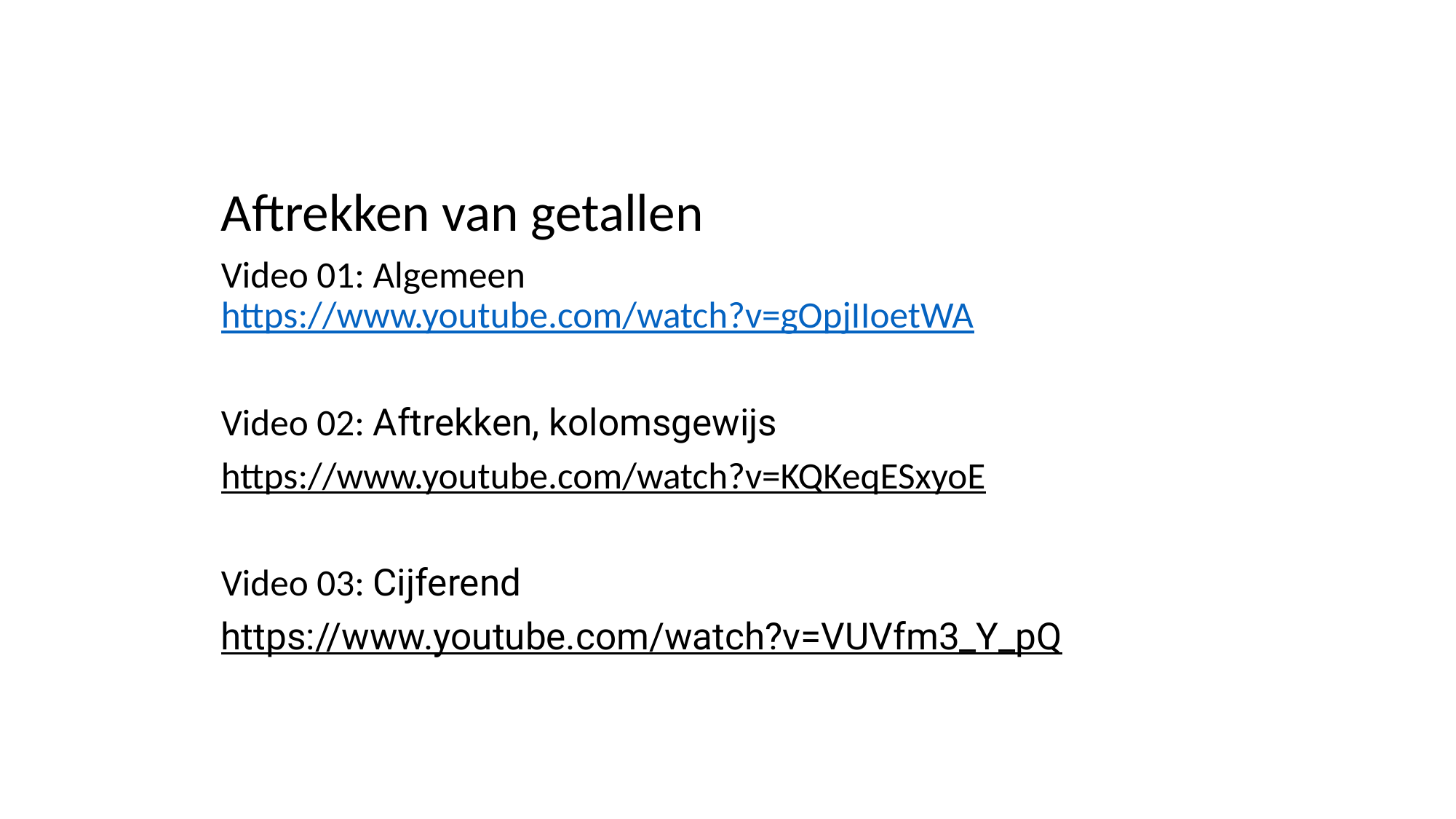

Aftrekken van getallen
Video 01: Algemeen
https://www.youtube.com/watch?v=gOpjIIoetWA

Video 02: Aftrekken, kolomsgewijs
https://www.youtube.com/watch?v=KQKeqESxyoE

Video 03: Cijferend
https://www.youtube.com/watch?v=VUVfm3_Y_pQ